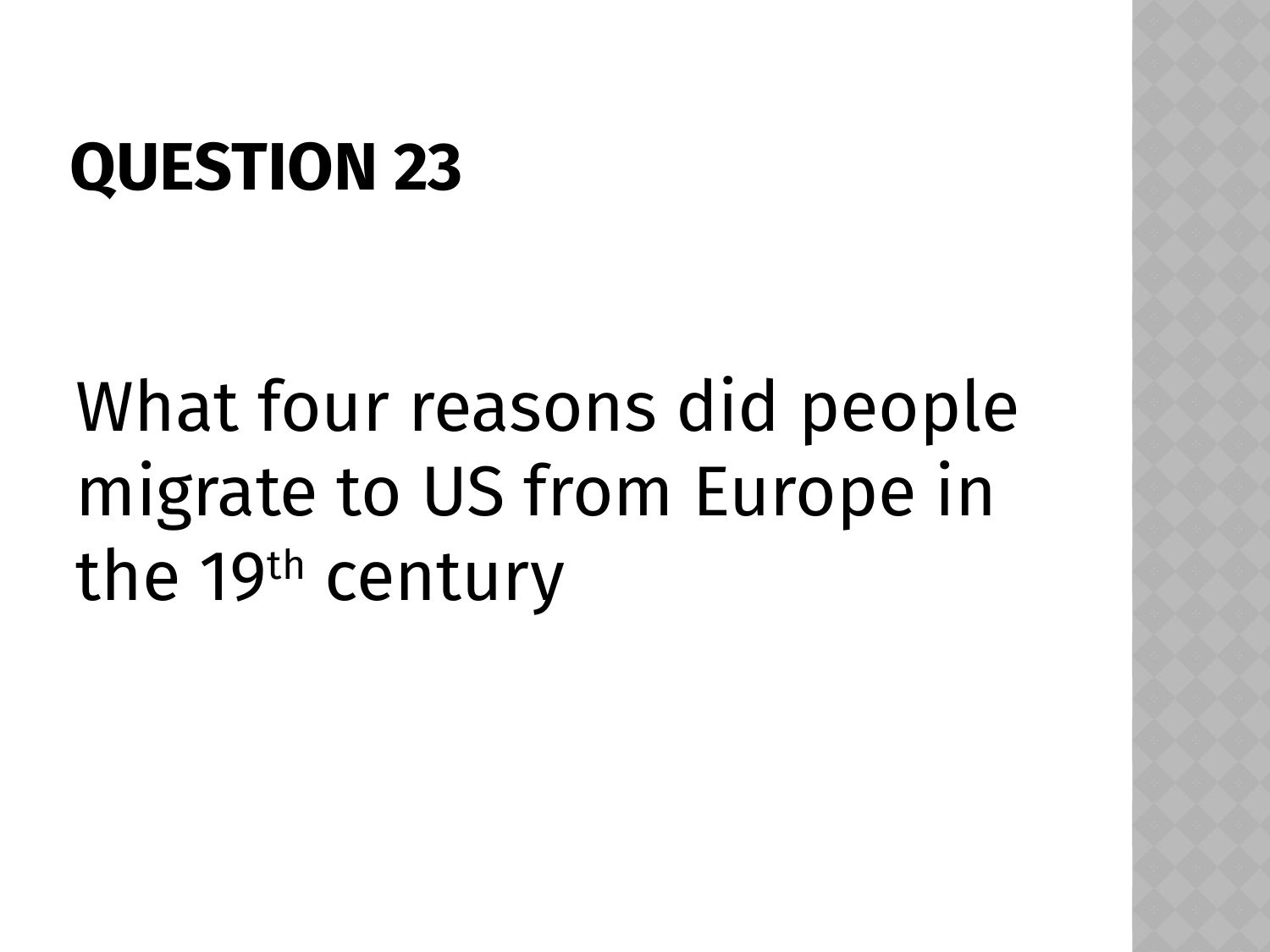

# Question 23

What four reasons did people migrate to US from Europe in the 19th century